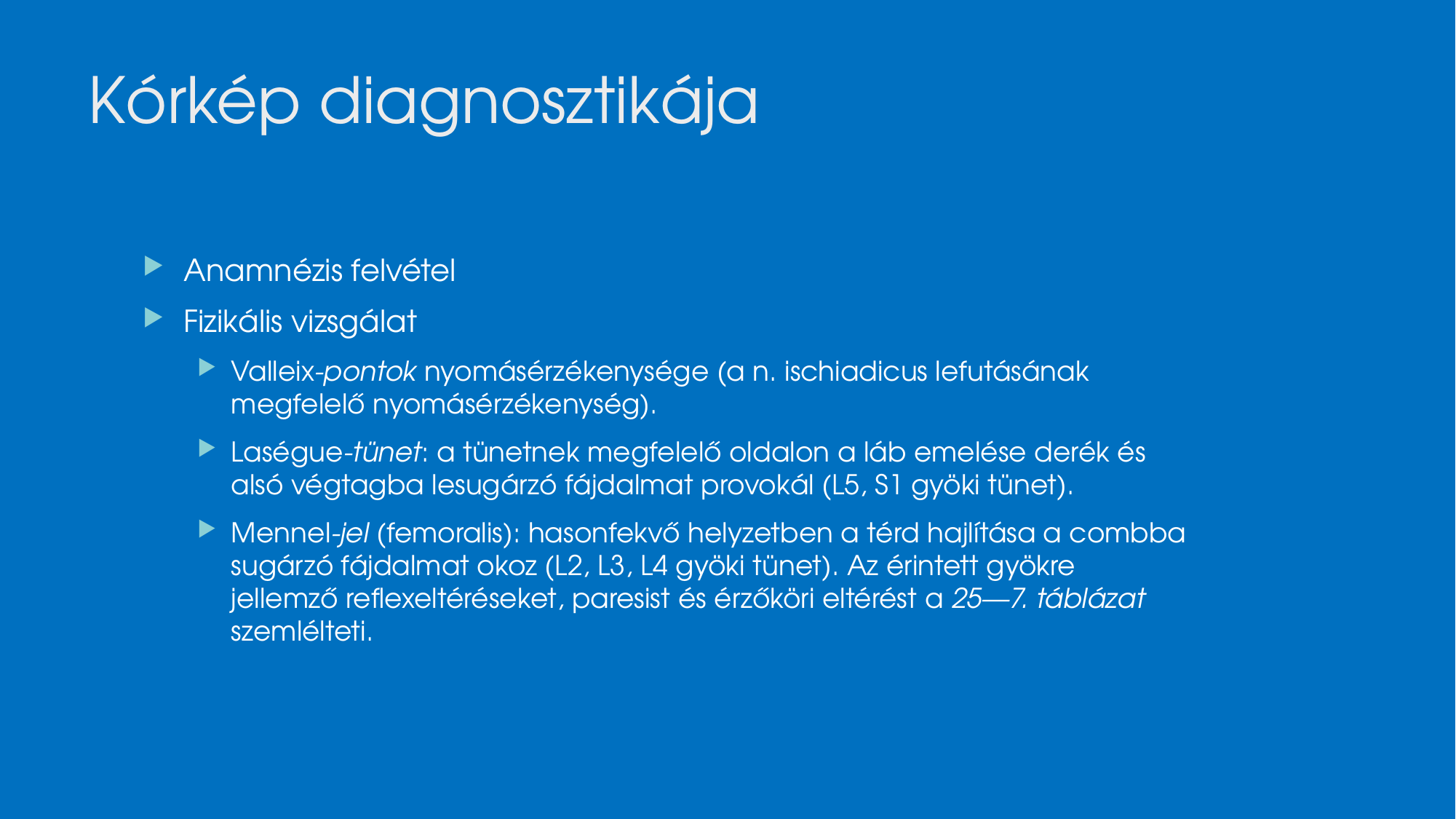

# Kórkép diagnosztikája
Anamnézis felvétel
Fizikális vizsgálat
Valleix-pontok nyomásérzékenysége (a n. ischiadicus lefutásának megfelelő nyomásérzékenység).
Laségue-tünet: a tünetnek megfelelő oldalon a láb emelése derék és alsó végtagba lesugárzó fájdalmat provokál (L5, S1 gyöki tünet).
Mennel-jel (femoralis): hasonfekvő helyzetben a térd hajlítása a combba sugárzó fájdalmat okoz (L2, L3, L4 gyöki tünet). Az érintett gyökre jellemző reflexeltéréseket, paresist és érzőköri eltérést a 25—7. táblázat szemlélteti.